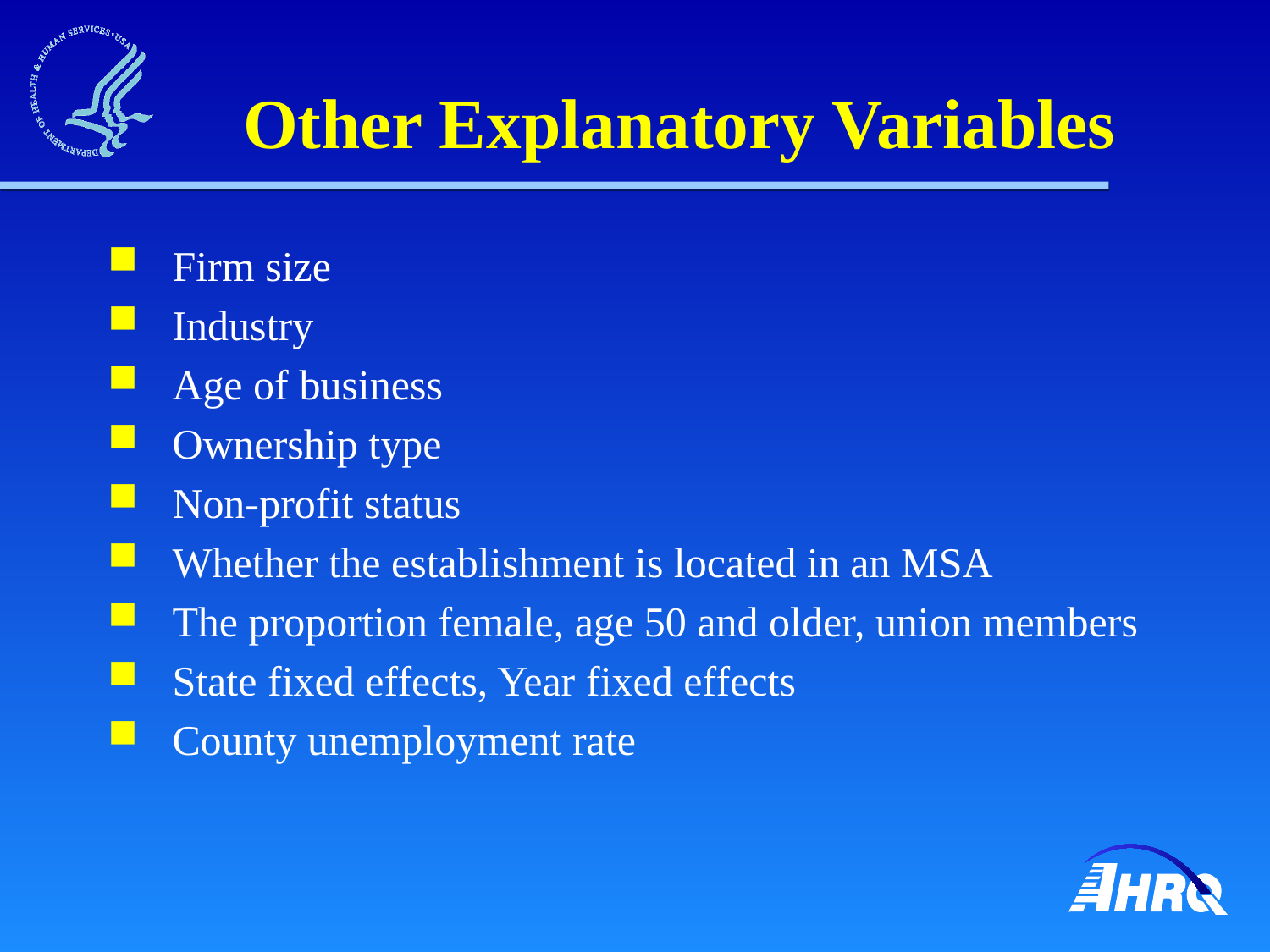

# Other Explanatory Variables
Firm size
Industry
Age of business
Ownership type
Non-profit status
Whether the establishment is located in an MSA
The proportion female, age 50 and older, union members
State fixed effects, Year fixed effects
County unemployment rate